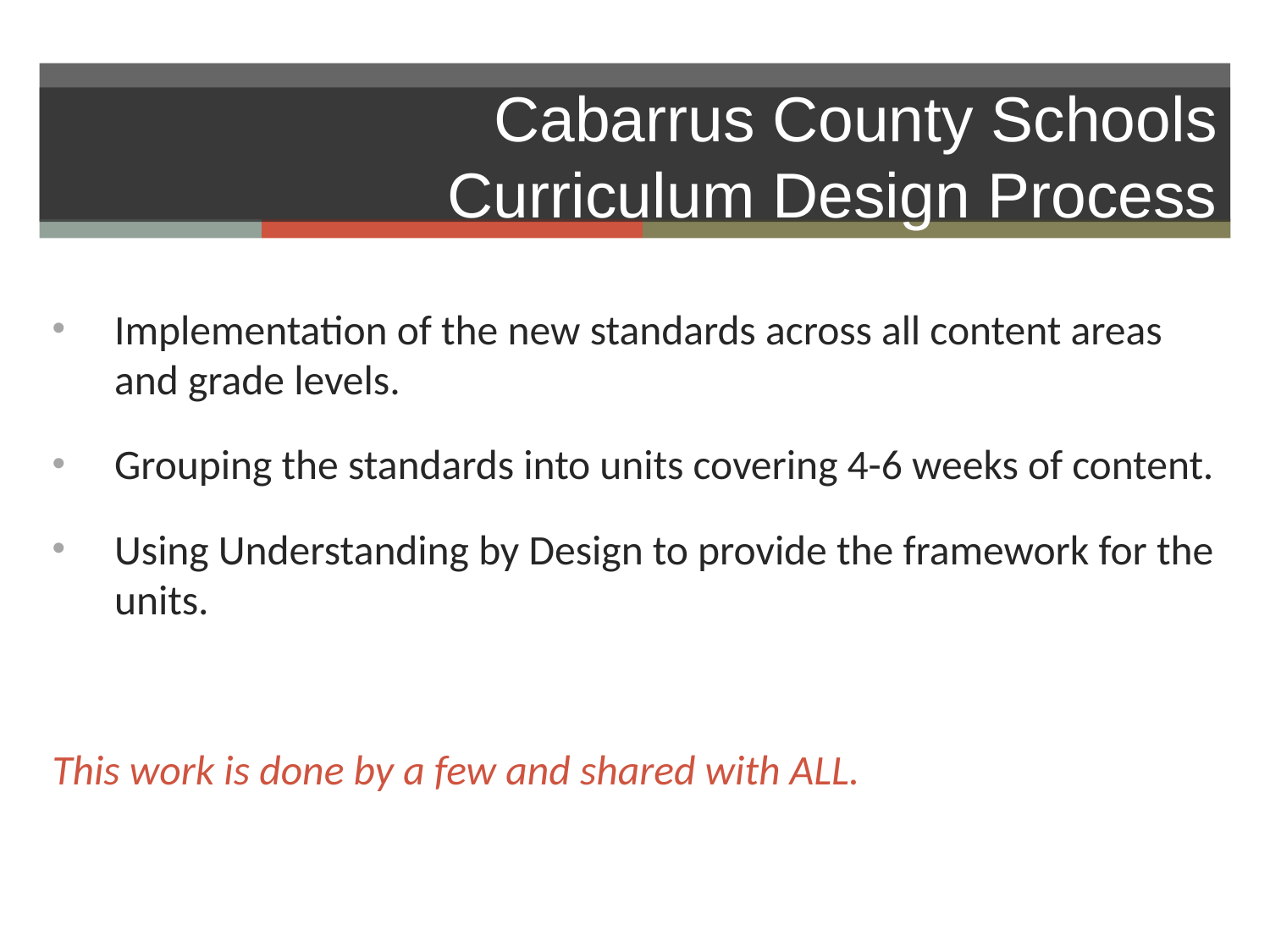

# Cabarrus County Schools Curriculum Design Process
Implementation of the new standards across all content areas and grade levels.
Grouping the standards into units covering 4-6 weeks of content.
Using Understanding by Design to provide the framework for the units.

This work is done by a few and shared with ALL.